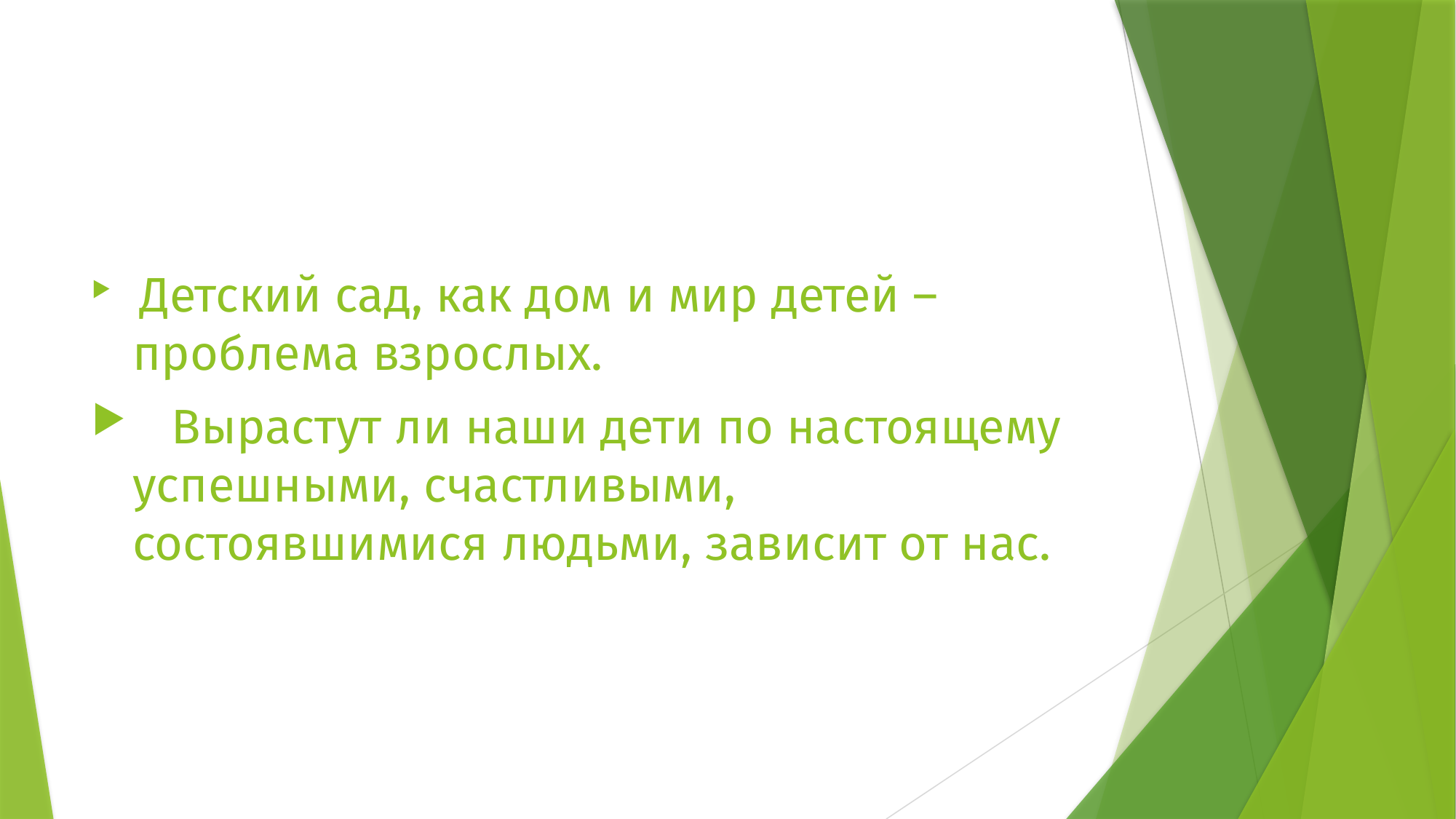

#
 Детский сад, как дом и мир детей – проблема взрослых.
   Вырастут ли наши дети по настоящему успешными, счастливыми, состоявшимися людьми, зависит от нас.